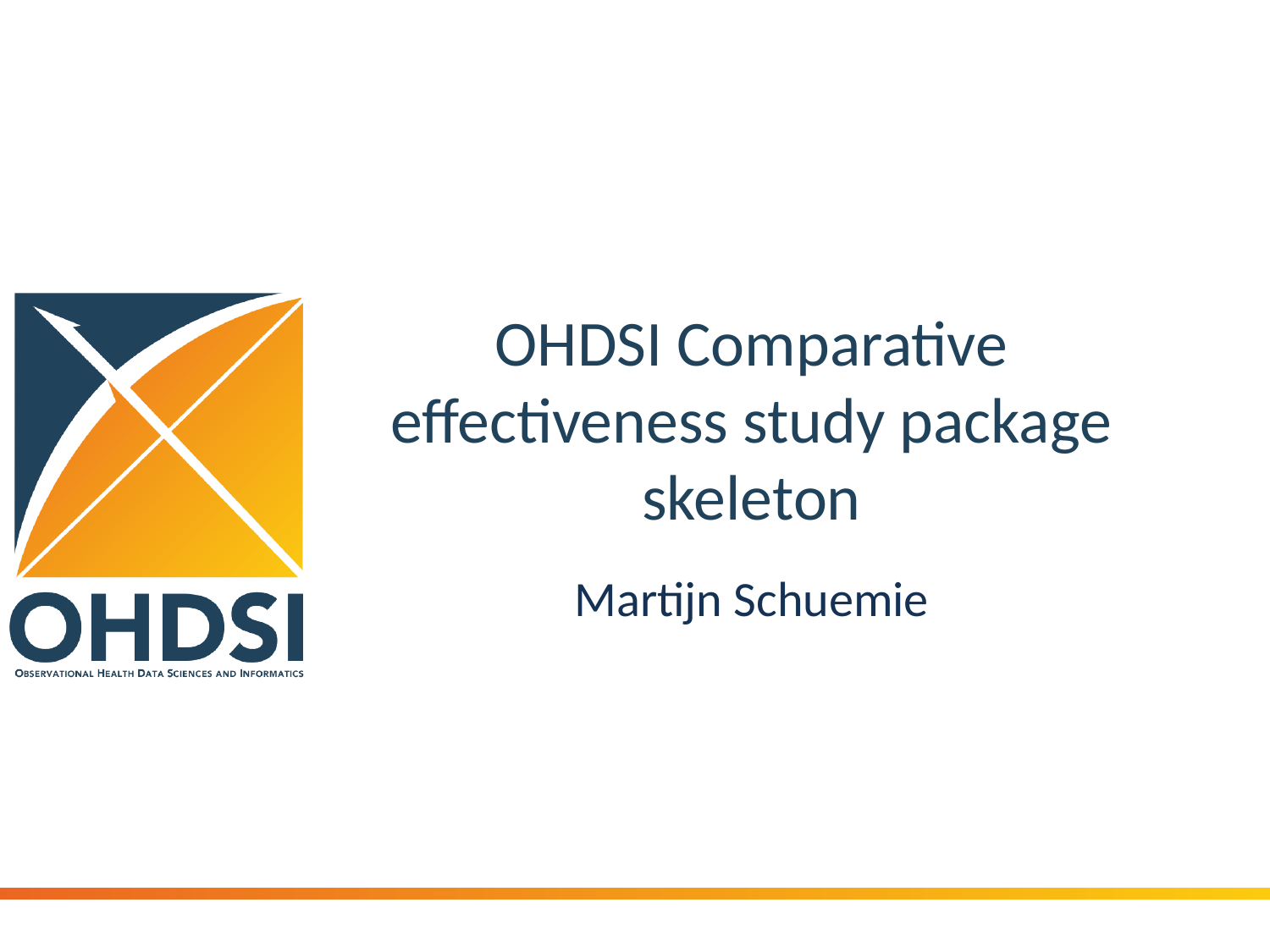

# OHDSI Comparative effectiveness study package skeleton
Martijn Schuemie